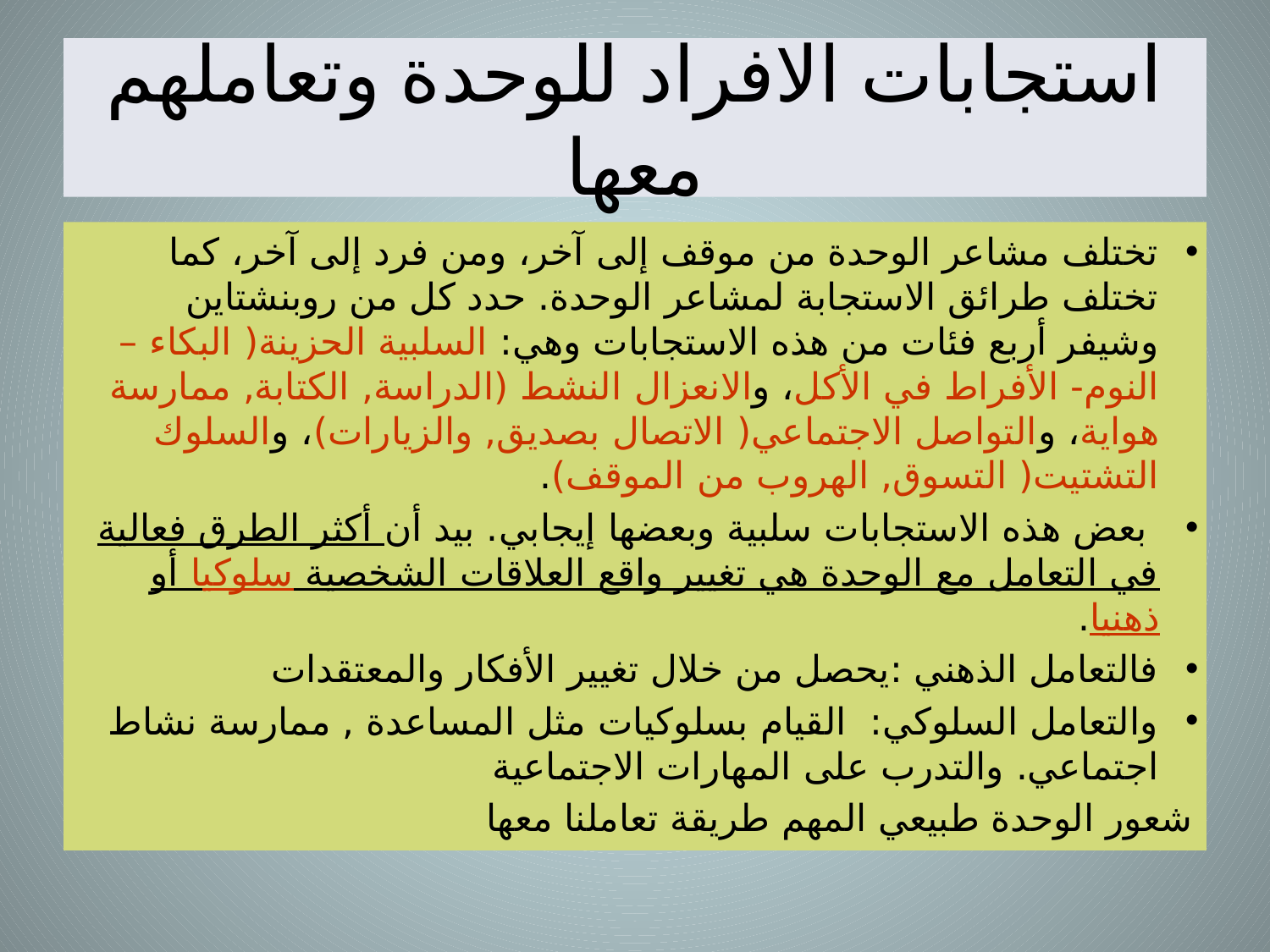

# استجابات الافراد للوحدة وتعاملهم معها
تختلف مشاعر الوحدة من موقف إلى آخر، ومن فرد إلى آخر، كما تختلف طرائق الاستجابة لمشاعر الوحدة. حدد كل من روبنشتاين وشيفر أربع فئات من هذه الاستجابات وهي: السلبية الحزينة( البكاء –النوم- الأفراط في الأكل، والانعزال النشط (الدراسة, الكتابة, ممارسة هواية، والتواصل الاجتماعي( الاتصال بصديق, والزيارات)، والسلوك التشتيت( التسوق, الهروب من الموقف).
 بعض هذه الاستجابات سلبية وبعضها إيجابي. بيد أن أكثر الطرق فعالية في التعامل مع الوحدة هي تغيير واقع العلاقات الشخصية سلوكيا أو ذهنيا.
فالتعامل الذهني :يحصل من خلال تغيير الأفكار والمعتقدات
والتعامل السلوكي:  القيام بسلوكيات مثل المساعدة , ممارسة نشاط اجتماعي. والتدرب على المهارات الاجتماعية
شعور الوحدة طبيعي المهم طريقة تعاملنا معها